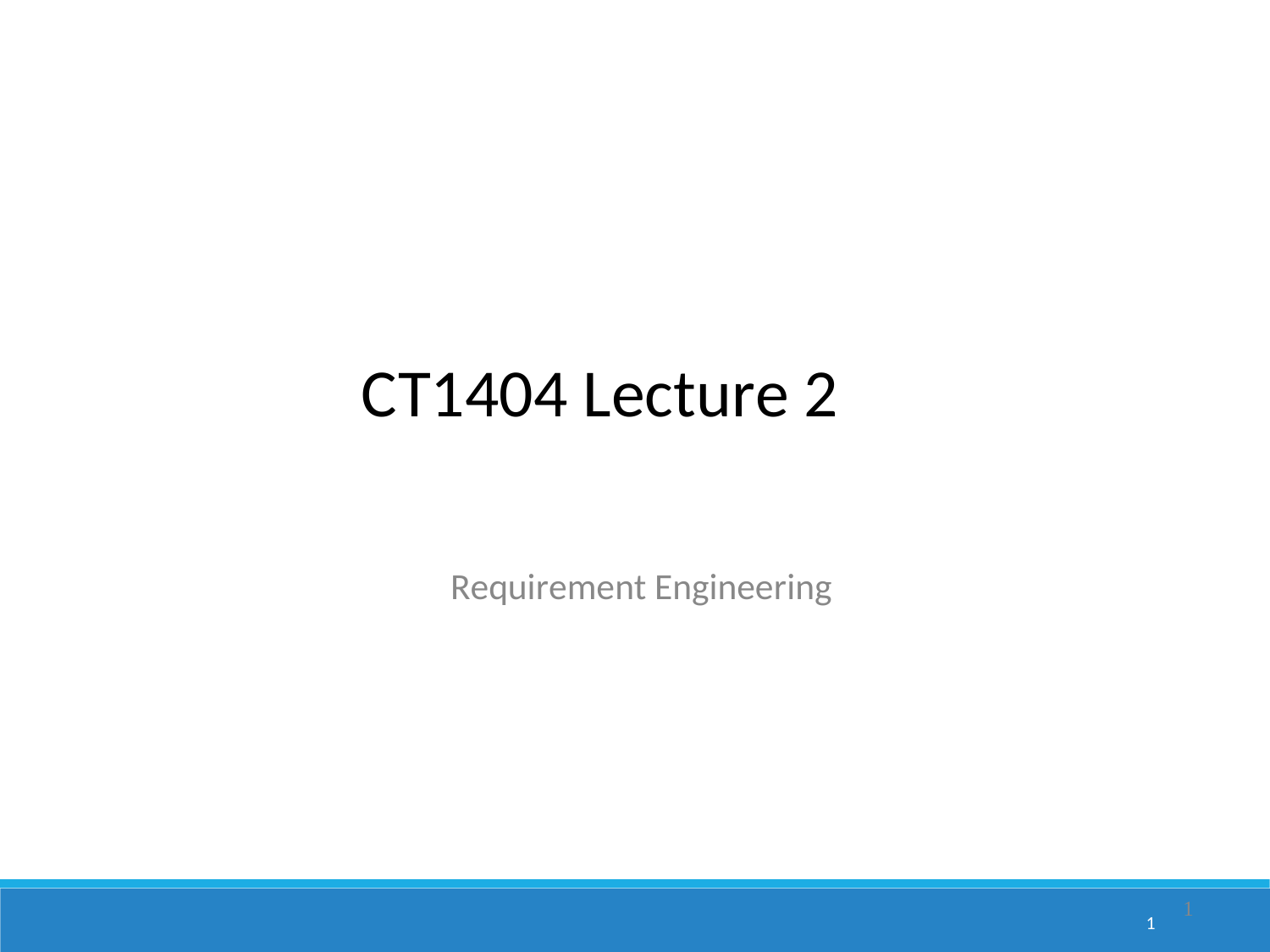

CT1404 Lecture 2
Requirement Engineering

1
1